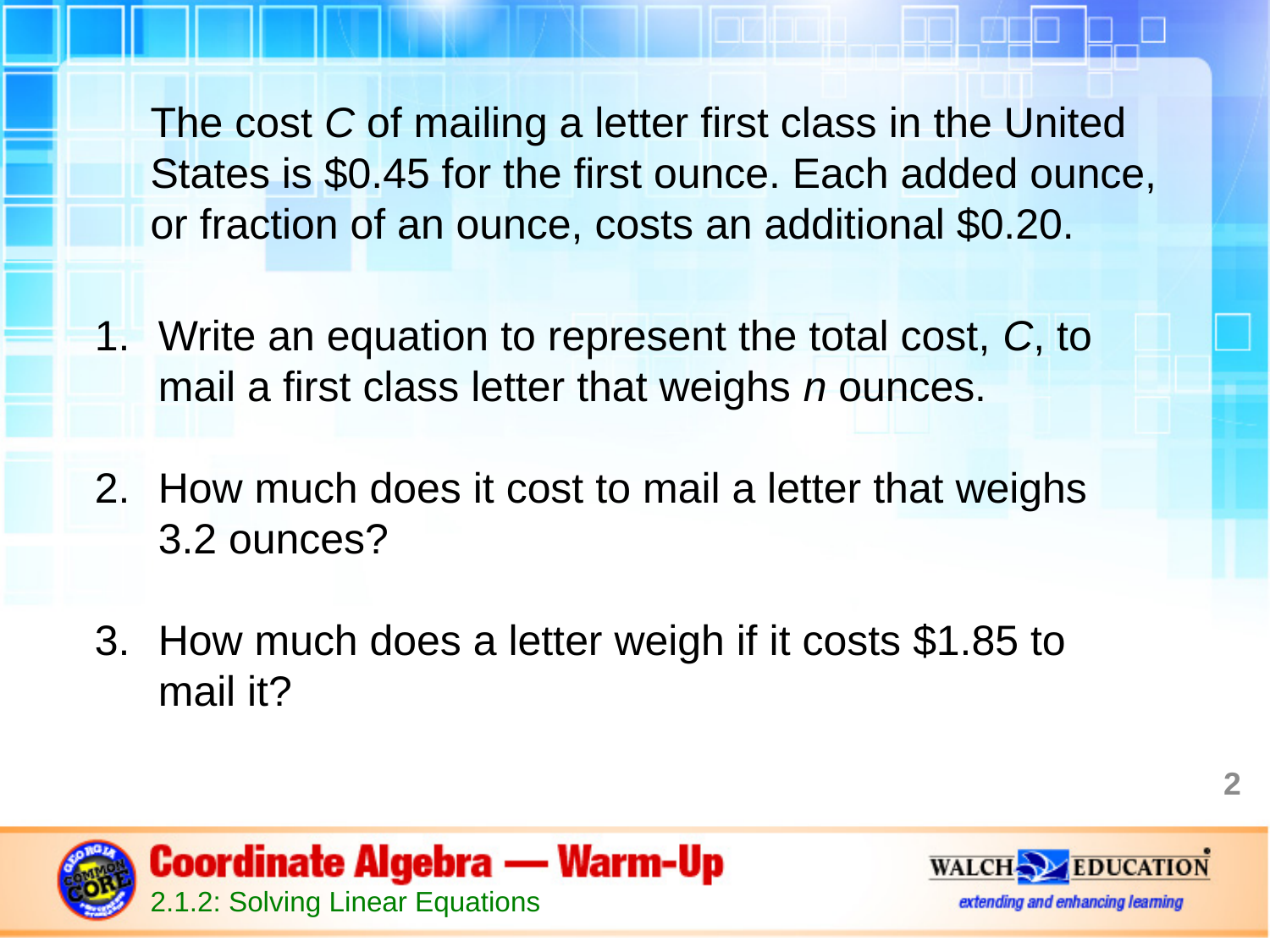

The cost C of mailing a letter first class in the United States is $0.45 for the first ounce. Each added ounce, or fraction of an ounce, costs an additional $0.20.
Write an equation to represent the total cost, C, to mail a first class letter that weighs n ounces.

How much does it cost to mail a letter that weighs 3.2 ounces?

How much does a letter weigh if it costs $1.85 to mail it?
2
2.1.2: Solving Linear Equations